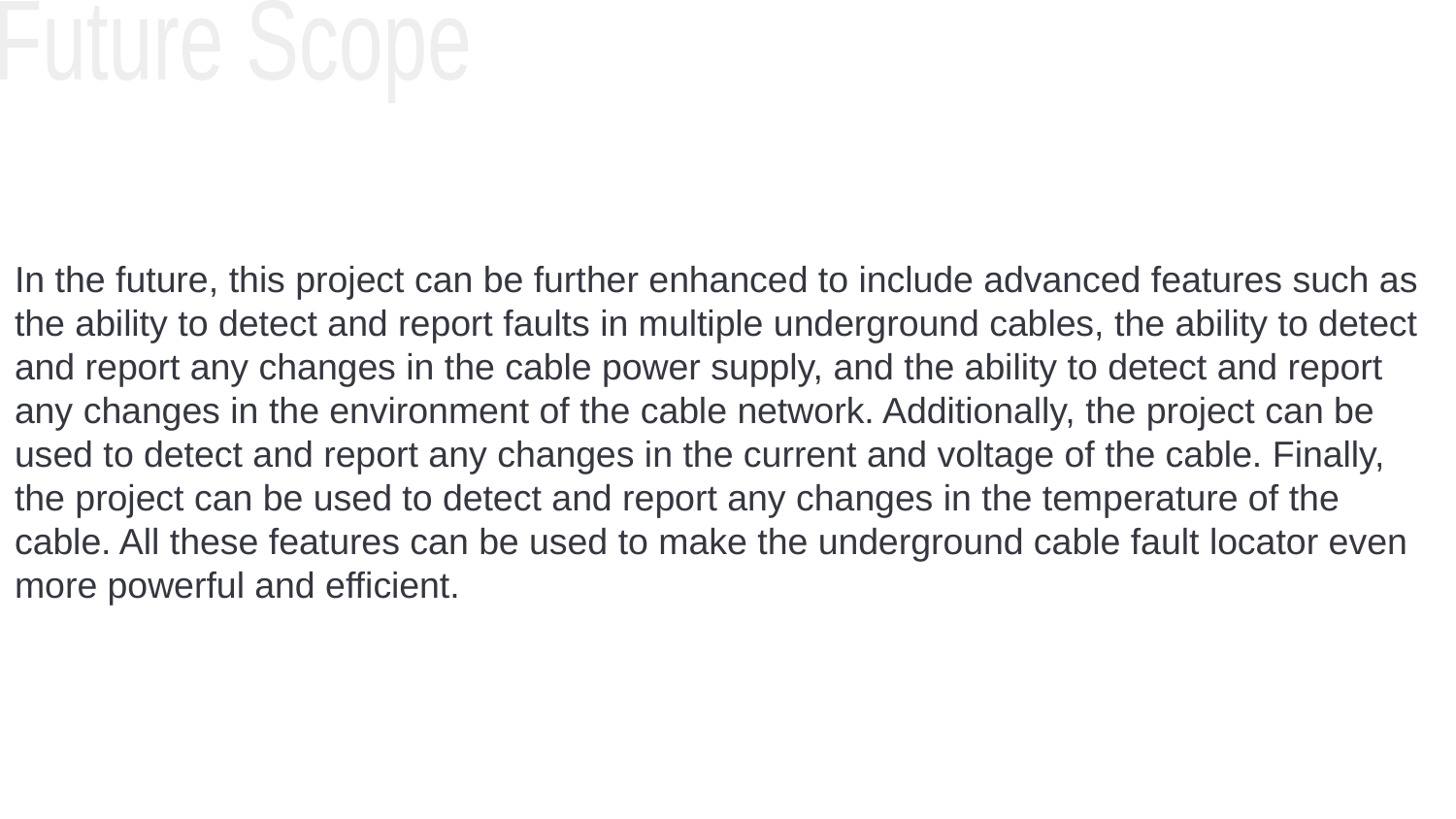

Future Scope

In the future, this project can be further enhanced to include advanced features such as the ability to detect and report faults in multiple underground cables, the ability to detect and report any changes in the cable power supply, and the ability to detect and report any changes in the environment of the cable network. Additionally, the project can be used to detect and report any changes in the current and voltage of the cable. Finally, the project can be used to detect and report any changes in the temperature of the cable. All these features can be used to make the underground cable fault locator even more powerful and efficient.